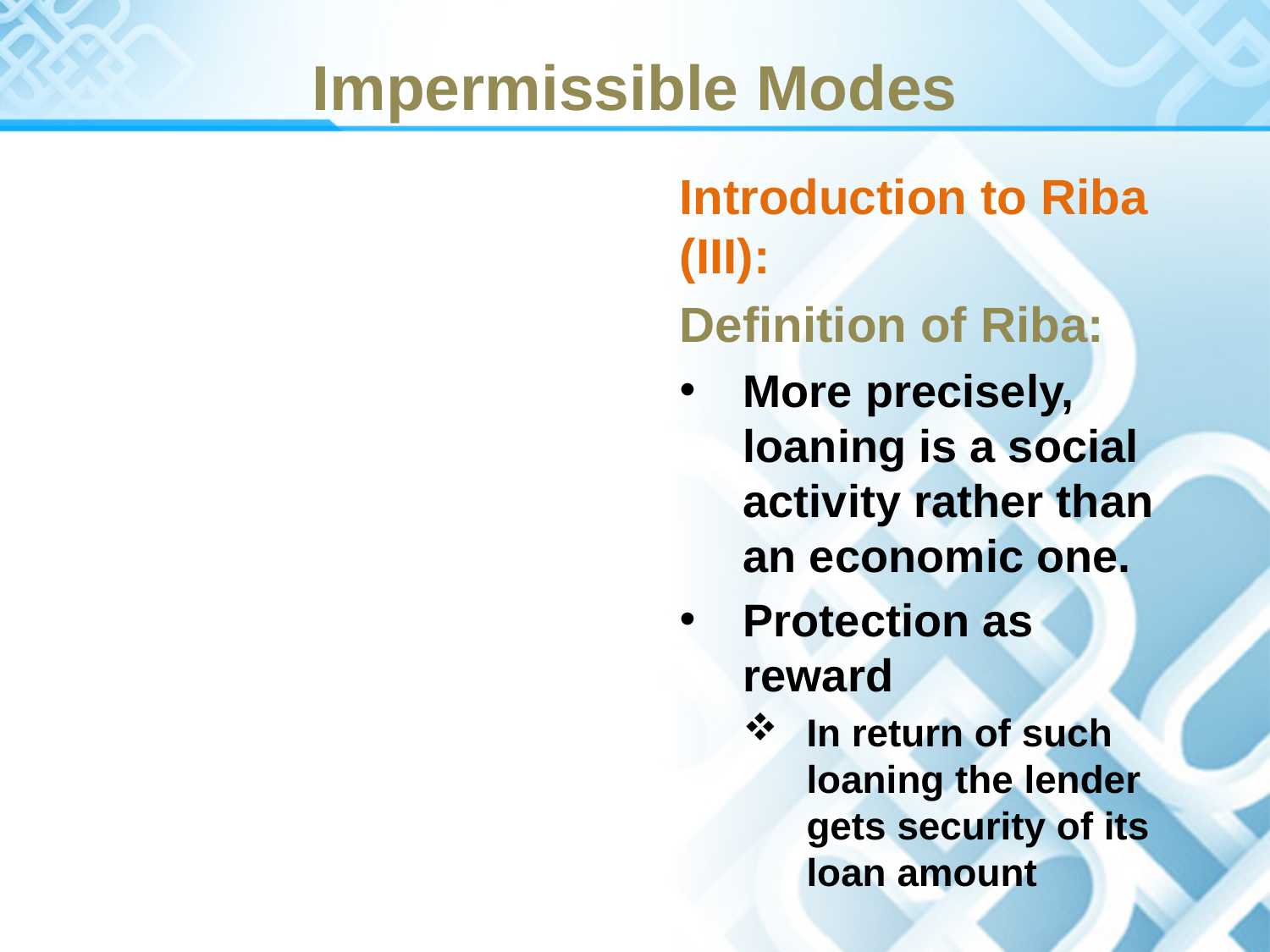

Impermissible Modes
Introduction to Riba (III):
Definition of Riba:
More precisely, loaning is a social activity rather than an economic one.
Protection as reward
In return of such loaning the lender gets security of its loan amount